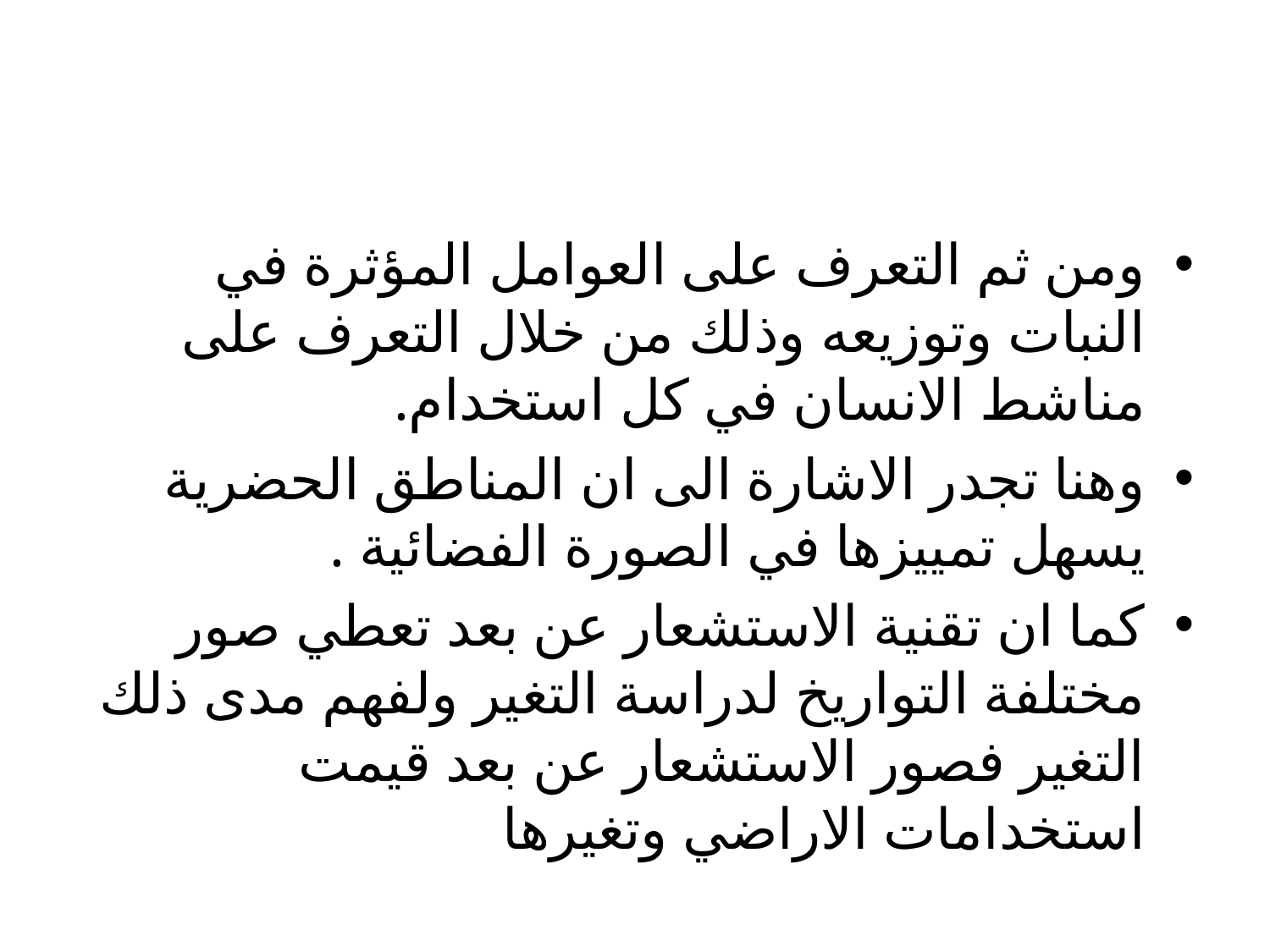

ومن ثم التعرف على العوامل المؤثرة في النبات وتوزيعه وذلك من خلال التعرف على مناشط الانسان في كل استخدام.
وهنا تجدر الاشارة الى ان المناطق الحضرية يسهل تمييزها في الصورة الفضائية .
كما ان تقنية الاستشعار عن بعد تعطي صور مختلفة التواريخ لدراسة التغير ولفهم مدى ذلك التغير فصور الاستشعار عن بعد قيمت استخدامات الاراضي وتغيرها